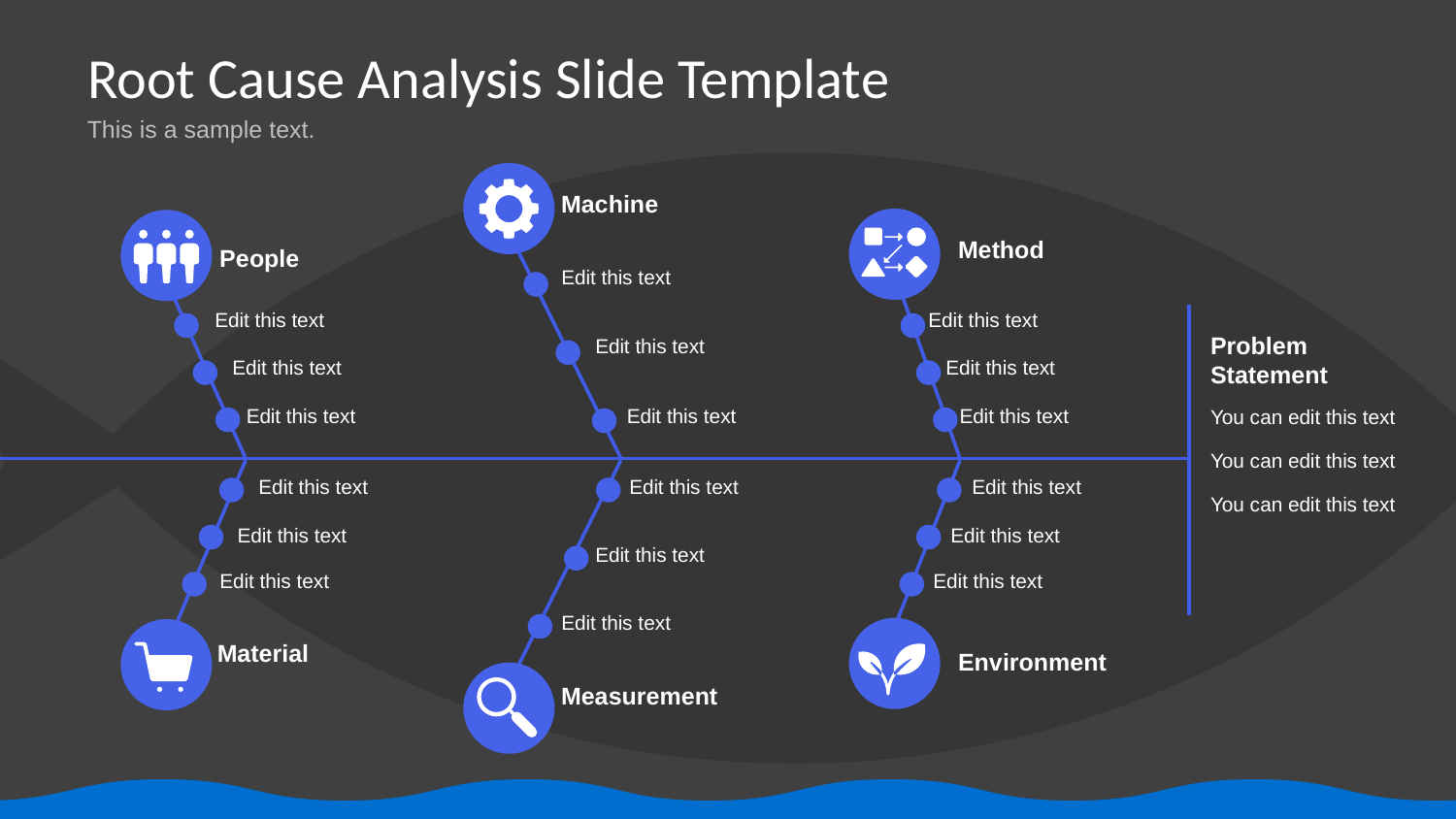

# Root Cause Analysis Slide Template

This is a sample text.

Machine

Method

People
Edit this text

Edit this text
Edit this text

Problem
Statement
Edit this text

Edit this text
Edit this text

Edit this text
Edit this text
Edit this text
You can edit this text

You can edit this text
Edit this text
Edit this text
Edit this text

You can edit this text
Edit this text
Edit this text

Edit this text

Edit this text
Edit this text

Edit this text

Material
Environment

Measurement